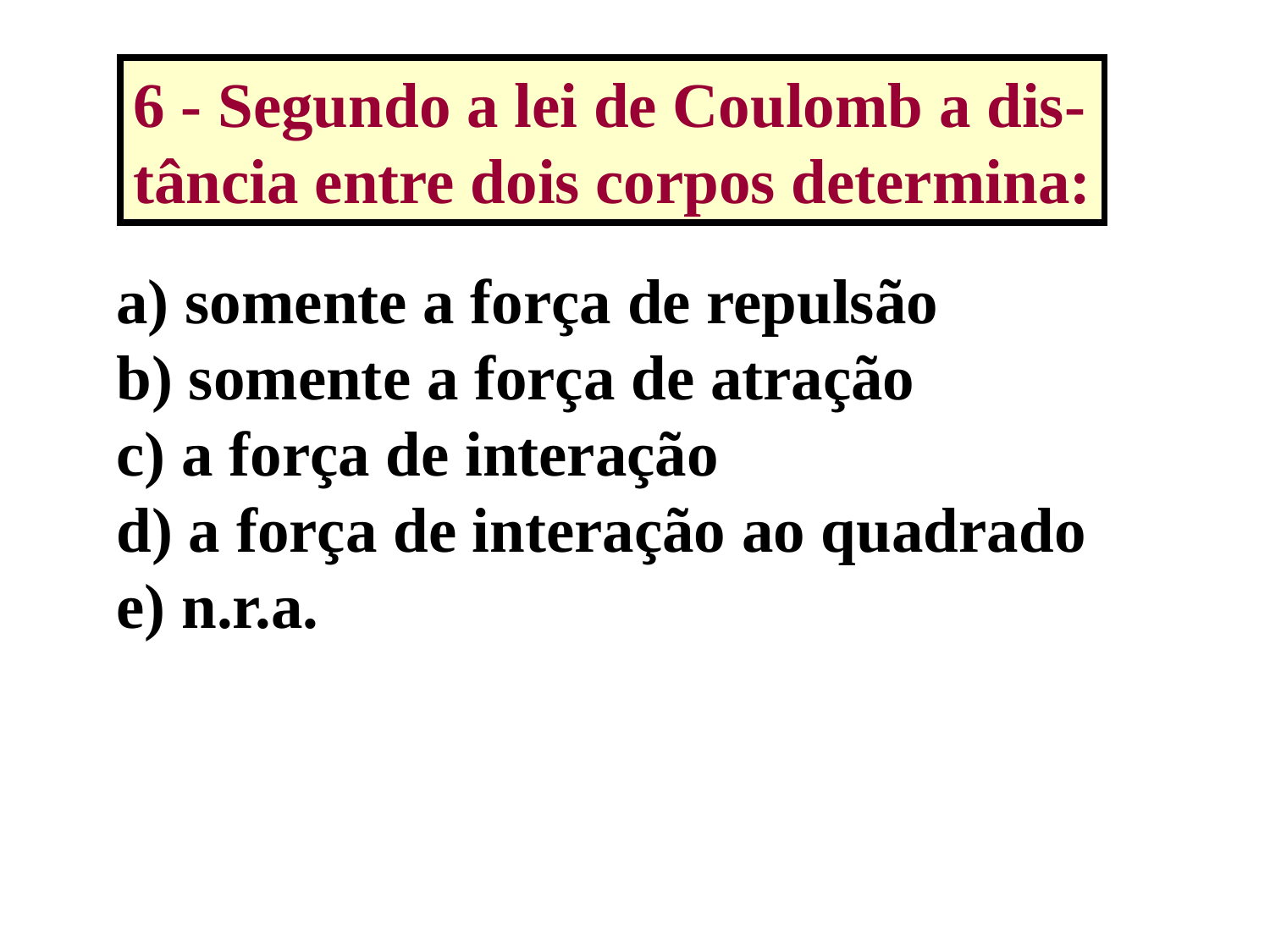

6 - Segundo a lei de Coulomb a dis-
tância entre dois corpos determina:
a) somente a força de repulsão
b) somente a força de atração
c) a força de interação
d) a força de interação ao quadrado
e) n.r.a.